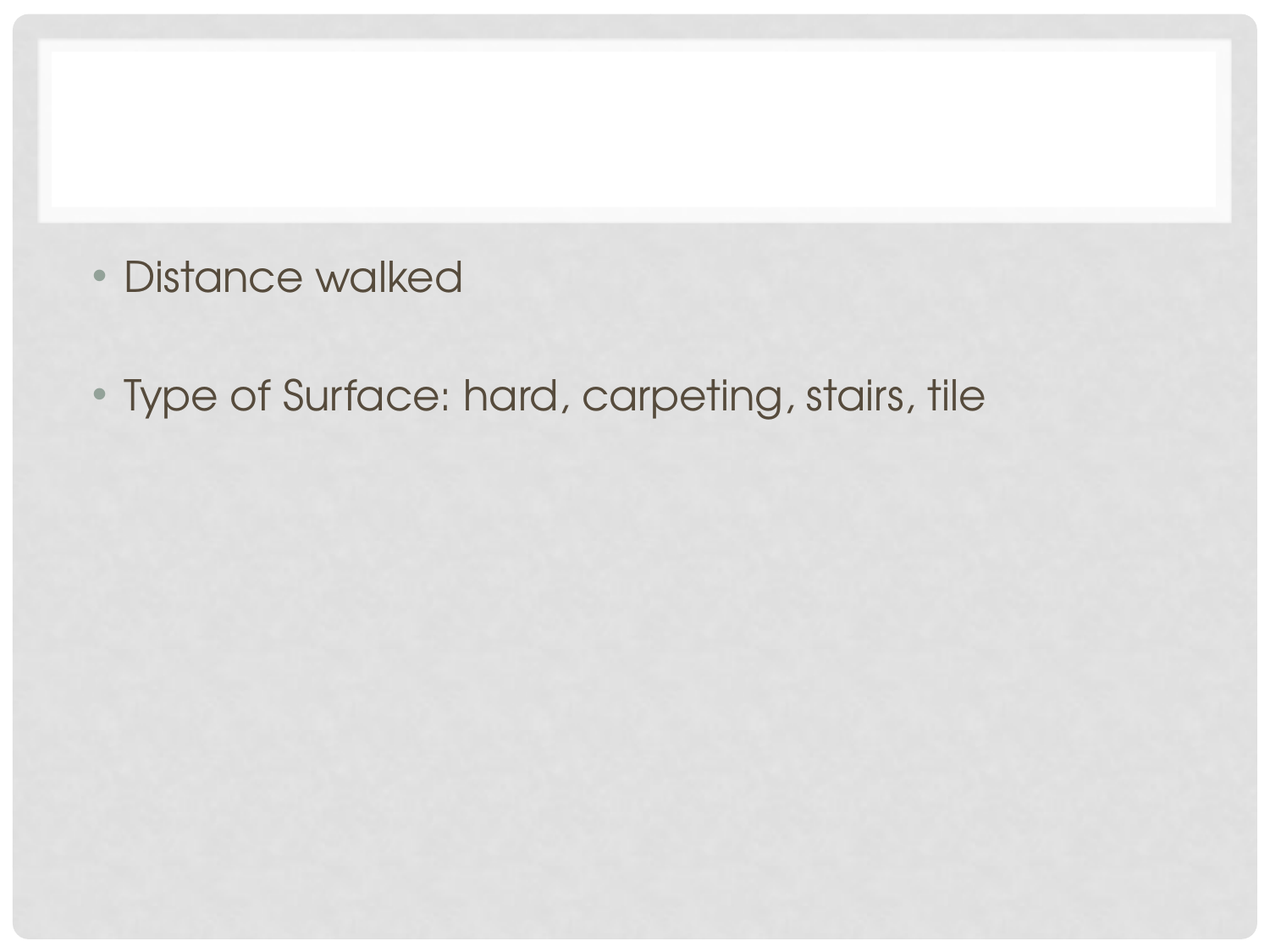

#
Distance walked

Type of Surface: hard, carpeting, stairs, tile